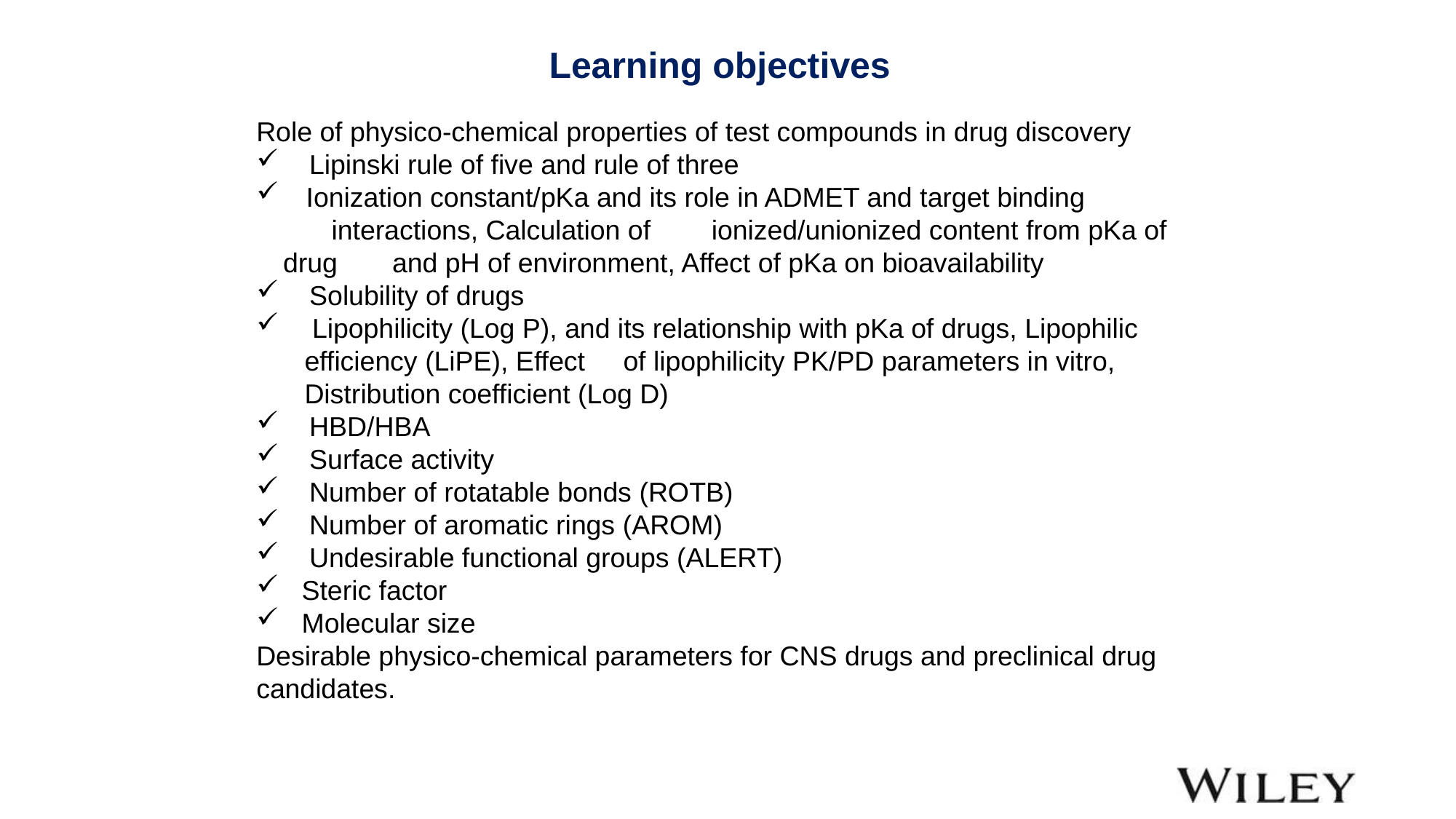

Learning objectives
Role of physico-chemical properties of test compounds in drug discovery
    Lipinski rule of five and rule of three
   Ionization constant/pKa and its role in ADMET and target binding            	interactions, Calculation of        ionized/unionized content from pKa of drug 	and pH of environment, Affect of pKa on bioavailability
    Solubility of drugs
 Lipophilicity (Log P), and its relationship with pKa of drugs, Lipophilic    efficiency (LiPE), Effect     of lipophilicity PK/PD parameters in vitro, Distribution coefficient (Log D)
    HBD/HBA
    Surface activity
    Number of rotatable bonds (ROTB)
    Number of aromatic rings (AROM)
    Undesirable functional groups (ALERT)
   Steric factor
   Molecular size
Desirable physico-chemical parameters for CNS drugs and preclinical drug candidates.